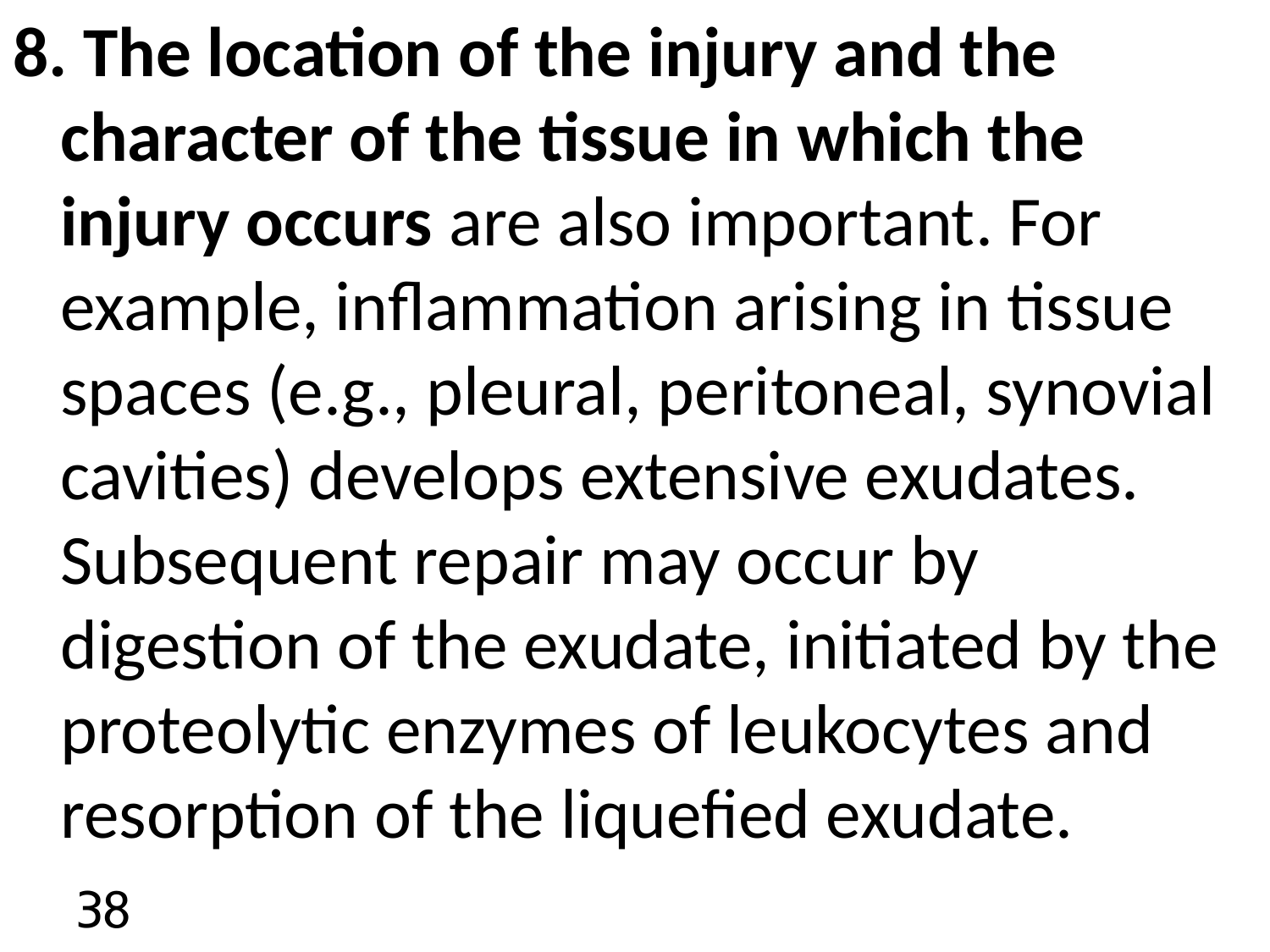

8. The location of the injury and the character of the tissue in which the injury occurs are also important. For example, inflammation arising in tissue spaces (e.g., pleural, peritoneal, synovial cavities) develops extensive exudates. Subsequent repair may occur by digestion of the exudate, initiated by the proteolytic enzymes of leukocytes and resorption of the liquefied exudate.

38